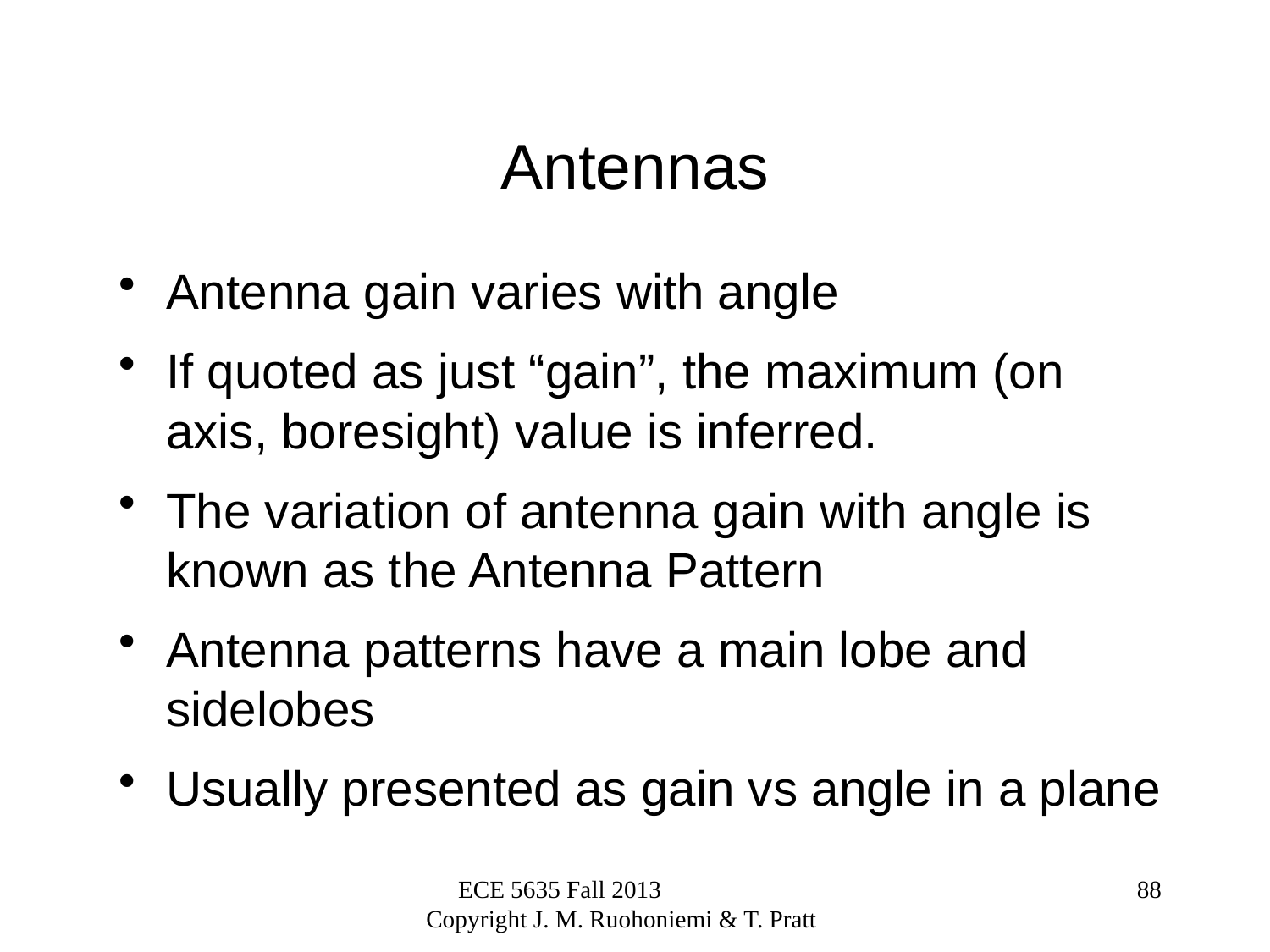

# Antennas
Antenna gain varies with angle
If quoted as just “gain”, the maximum (on axis, boresight) value is inferred.
The variation of antenna gain with angle is known as the Antenna Pattern
Antenna patterns have a main lobe and sidelobes
Usually presented as gain vs angle in a plane
ECE 5635 Fall 2013                      Copyright J. M. Ruohoniemi & T. Pratt
88